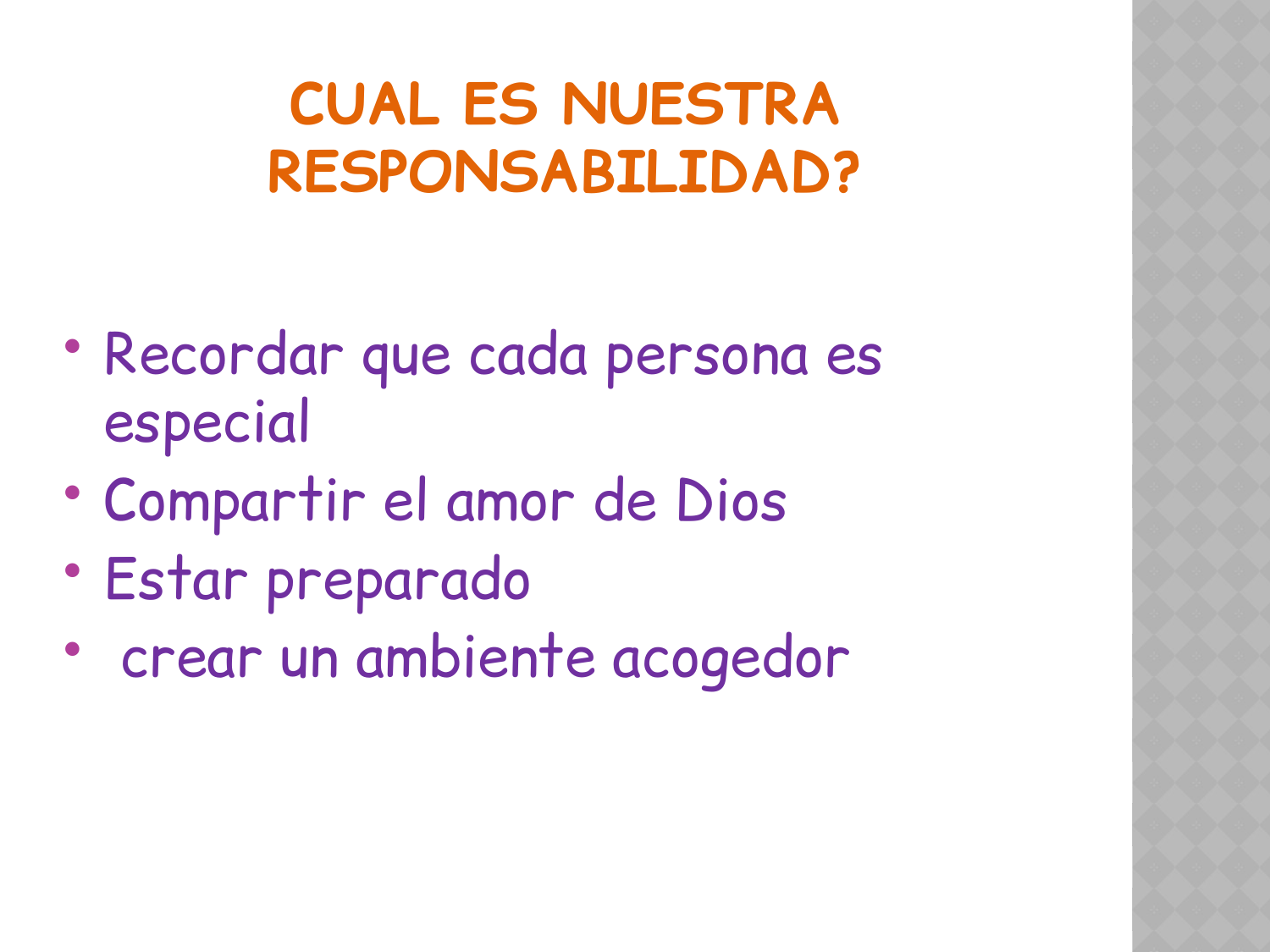

# Cual es nuestra responsabilidad?

Recordar que cada persona es especial
Compartir el amor de Dios
Estar preparado
 crear un ambiente acogedor